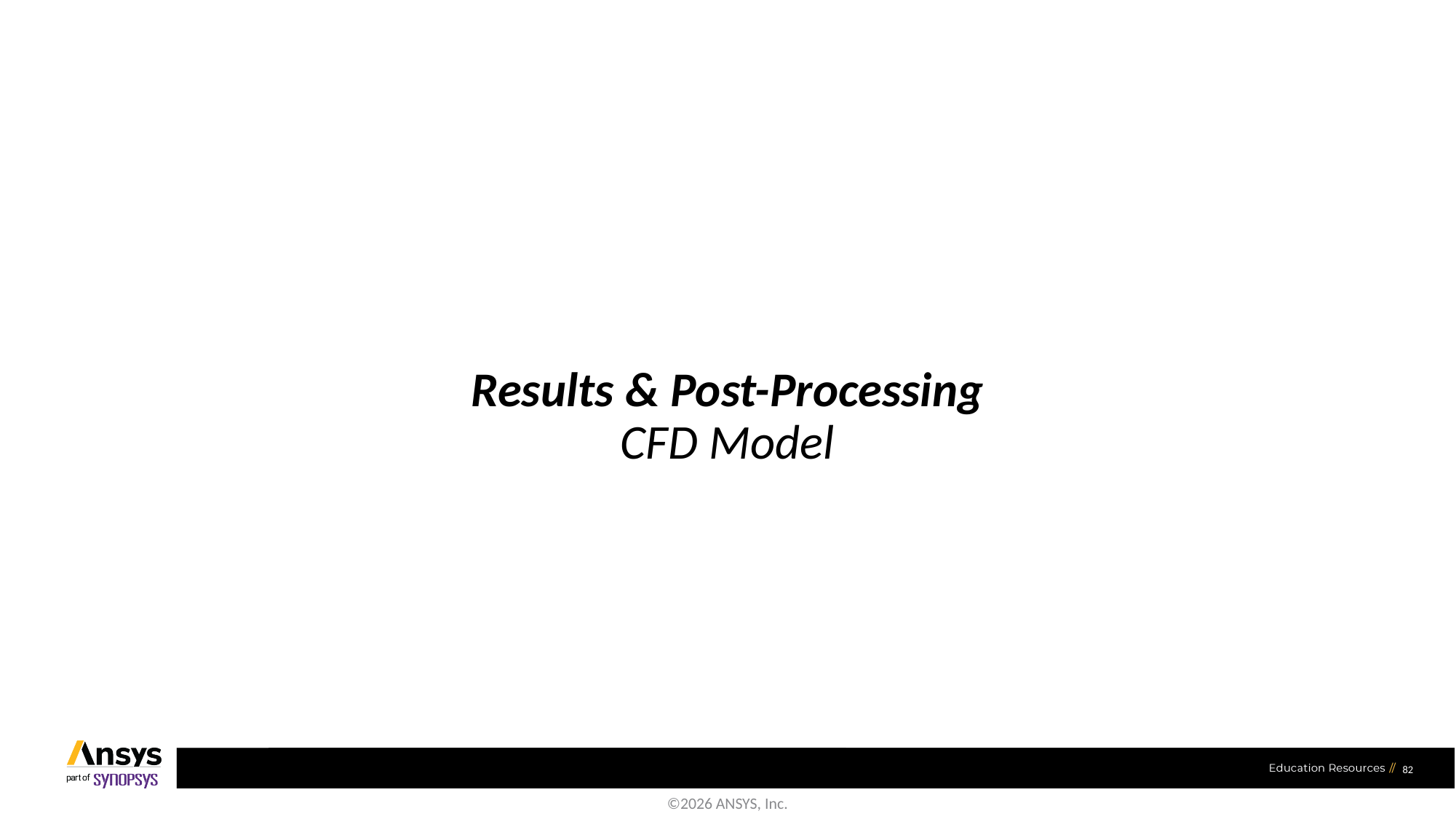

# Results & Post-Processing CFD Model
82